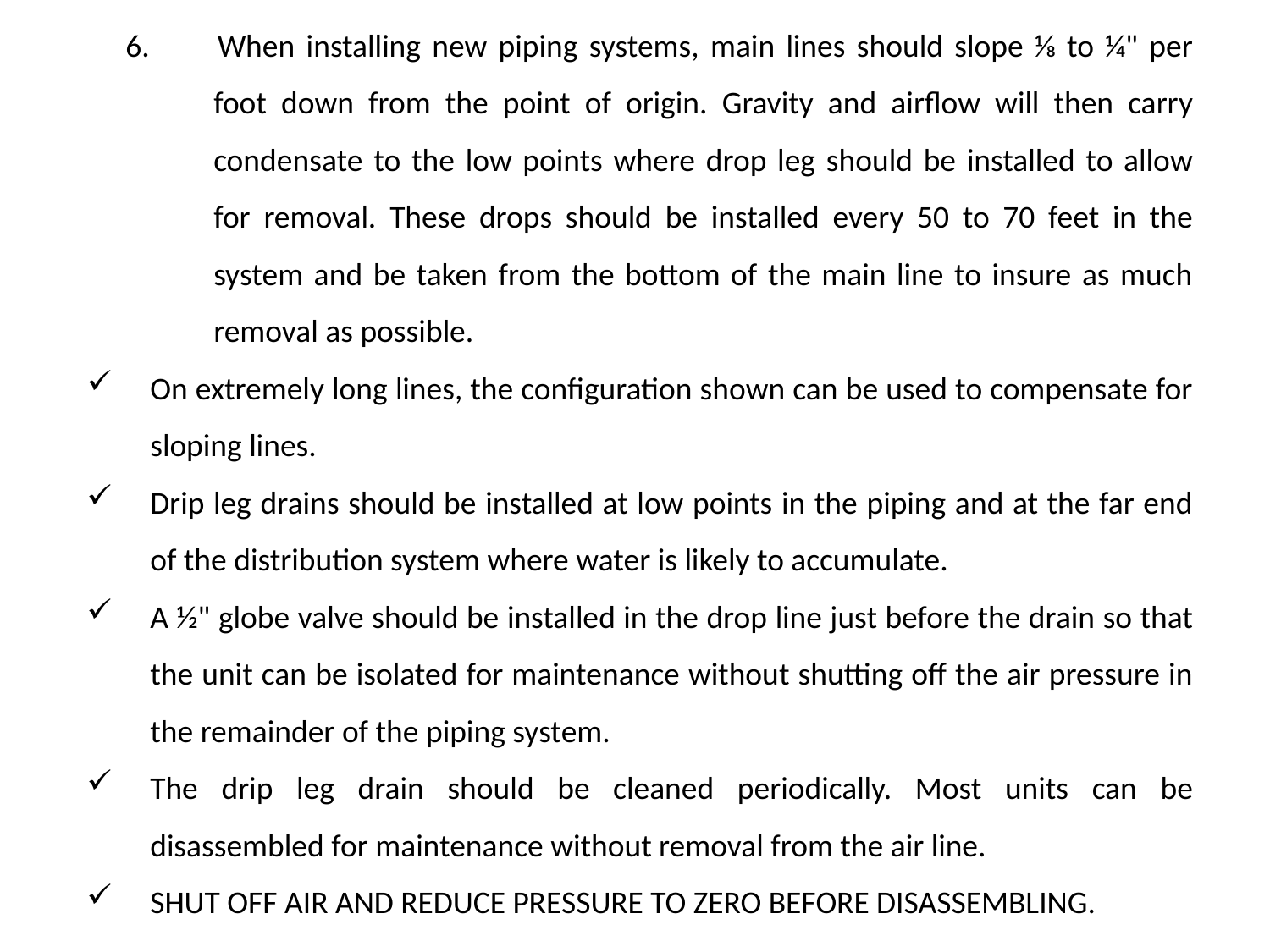

6. 	When installing new piping systems, main lines should slope 1⁄8 to 1⁄4" per foot down from the point of origin. Gravity and airflow will then carry condensate to the low points where drop leg should be installed to allow for removal. These drops should be installed every 50 to 70 feet in the system and be taken from the bottom of the main line to insure as much removal as possible.
On extremely long lines, the configuration shown can be used to compensate for sloping lines.
Drip leg drains should be installed at low points in the piping and at the far end of the distribution system where water is likely to accumulate.
A 1⁄2" globe valve should be installed in the drop line just before the drain so that the unit can be isolated for maintenance without shutting off the air pressure in the remainder of the piping system.
The drip leg drain should be cleaned periodically. Most units can be disassembled for maintenance without removal from the air line.
SHUT OFF AIR AND REDUCE PRESSURE TO ZERO BEFORE DISASSEMBLING.